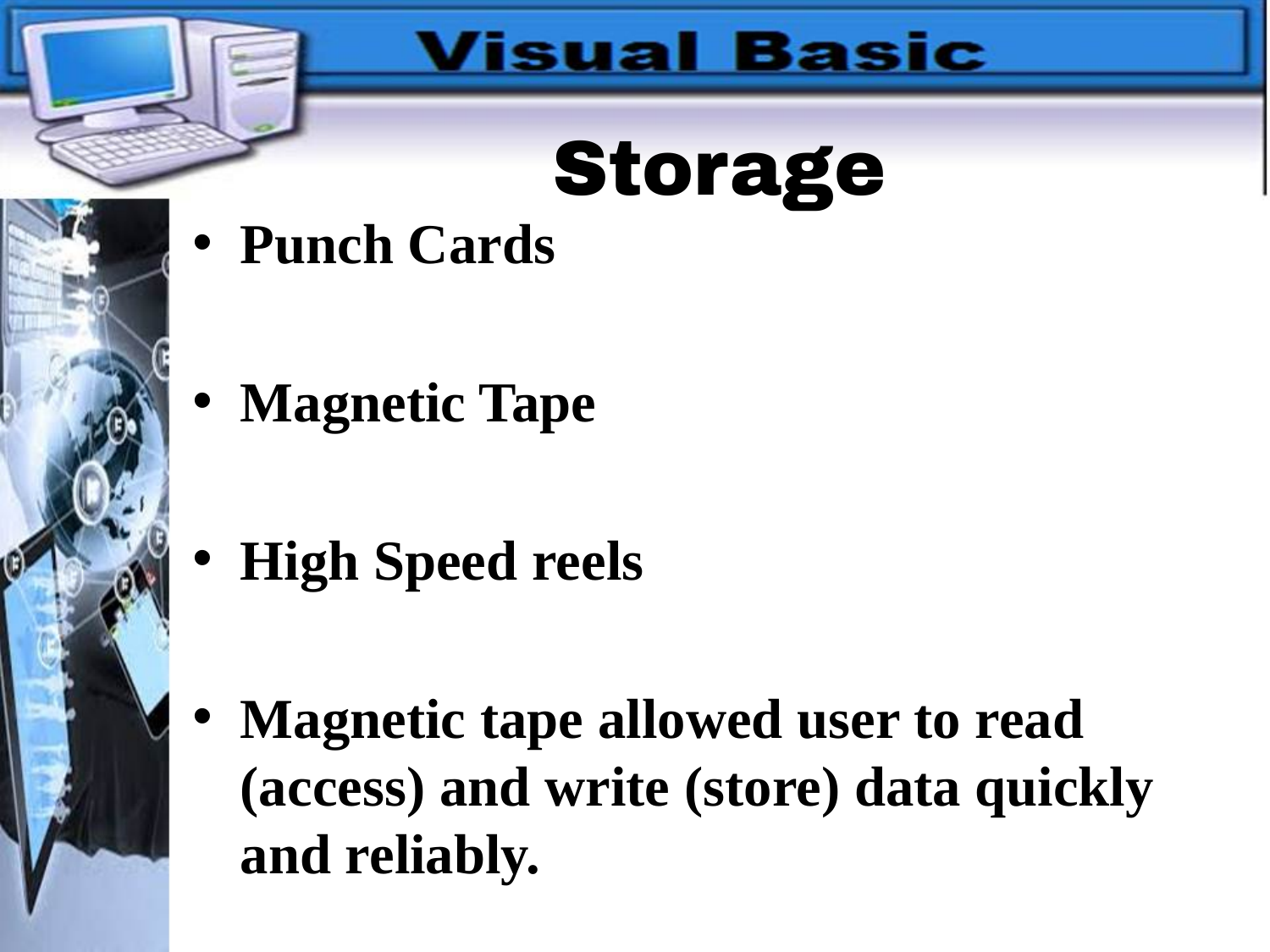

# Storage
Punch Cards

Magnetic Tape

High Speed reels

Magnetic tape allowed user to read (access) and write (store) data quickly and reliably.